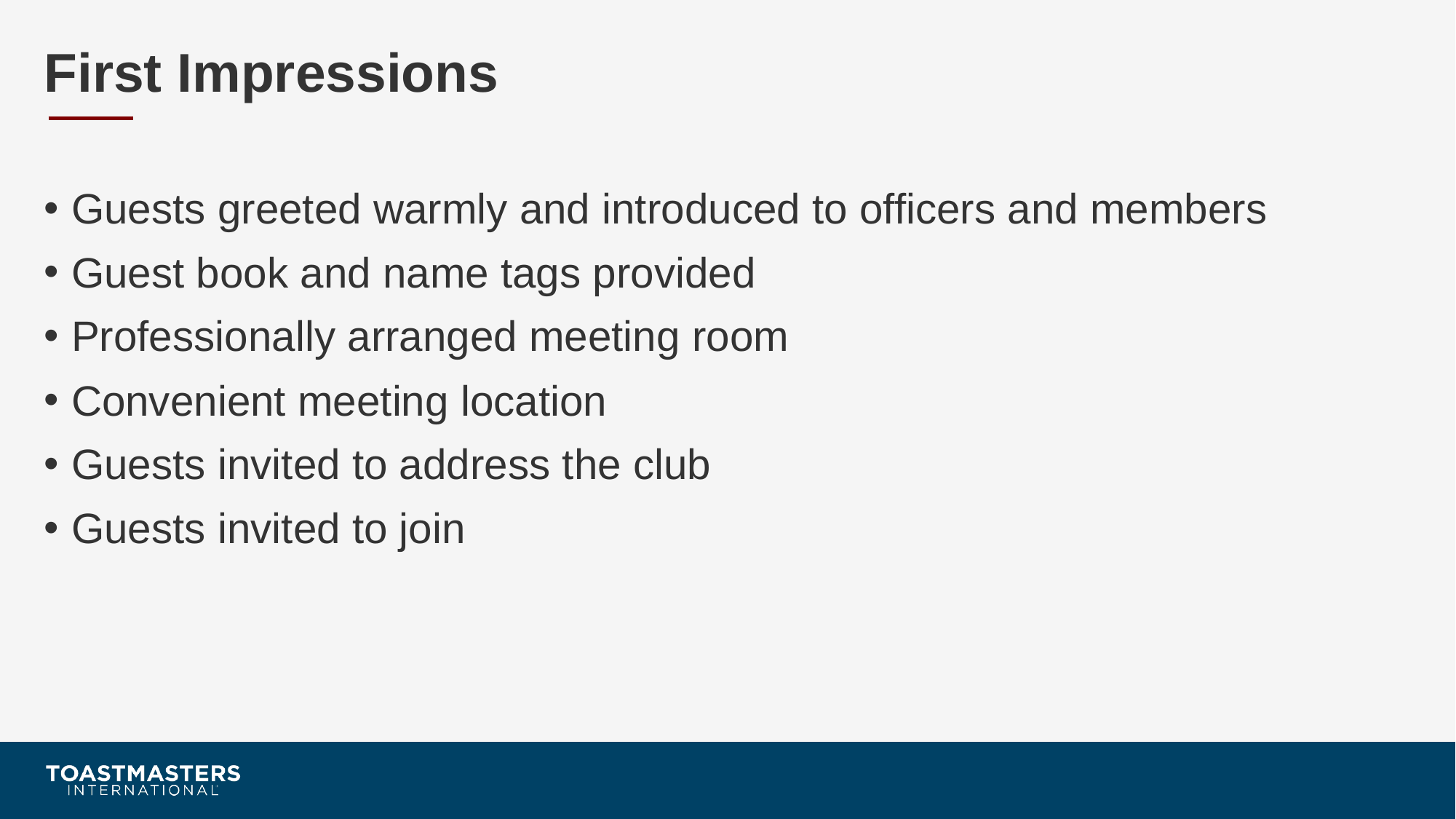

# First Impressions
Guests greeted warmly and introduced to officers and members
Guest book and name tags provided
Professionally arranged meeting room
Convenient meeting location
Guests invited to address the club
Guests invited to join